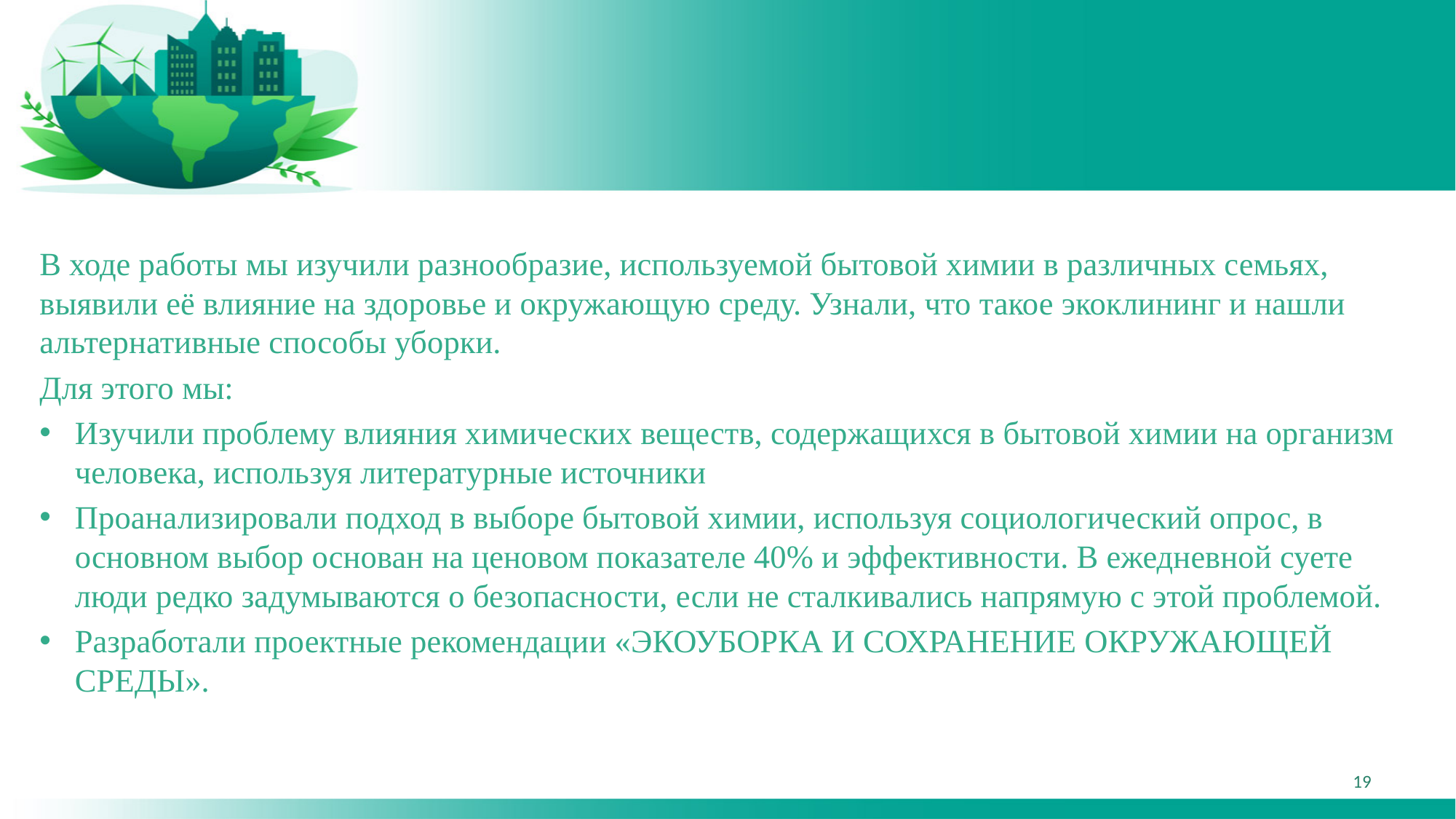

#
В ходе работы мы изучили разнообразие, используемой бытовой химии в различных семьях, выявили её влияние на здоровье и окружающую среду. Узнали, что такое экоклининг и нашли альтернативные способы уборки.
Для этого мы:
Изучили проблему влияния химических веществ, содержащихся в бытовой химии на организм человека, используя литературные источники
Проанализировали подход в выборе бытовой химии, используя социологический опрос, в основном выбор основан на ценовом показателе 40% и эффективности. В ежедневной суете люди редко задумываются о безопасности, если не сталкивались напрямую с этой проблемой.
Разработали проектные рекомендации «ЭКОУБОРКА И СОХРАНЕНИЕ ОКРУЖАЮЩЕЙ СРЕДЫ».

19